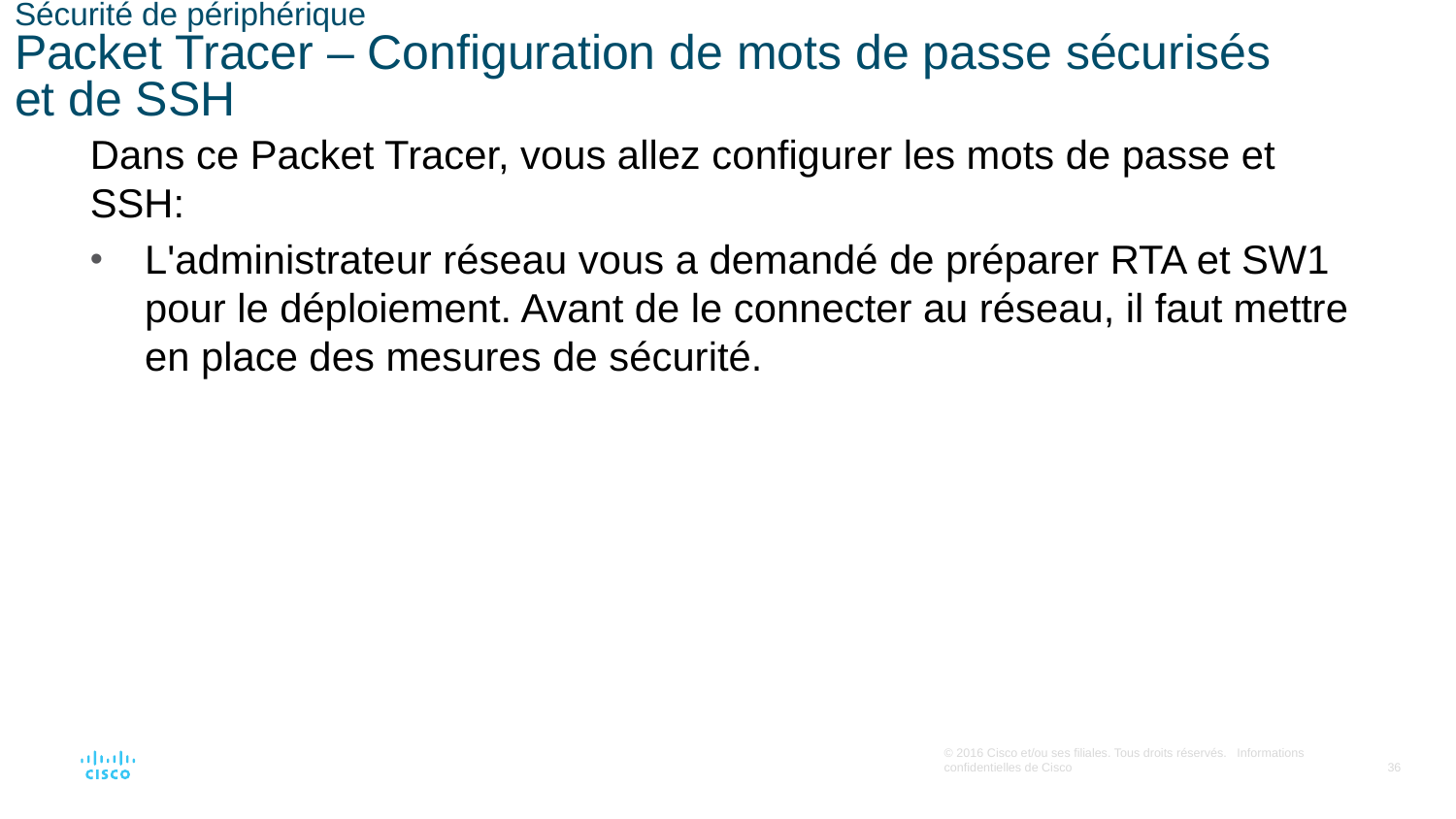

# Sécurité de périphérique Packet Tracer – Configuration de mots de passe sécurisés et de SSH
Dans ce Packet Tracer, vous allez configurer les mots de passe et SSH:
L'administrateur réseau vous a demandé de préparer RTA et SW1 pour le déploiement. Avant de le connecter au réseau, il faut mettre en place des mesures de sécurité.